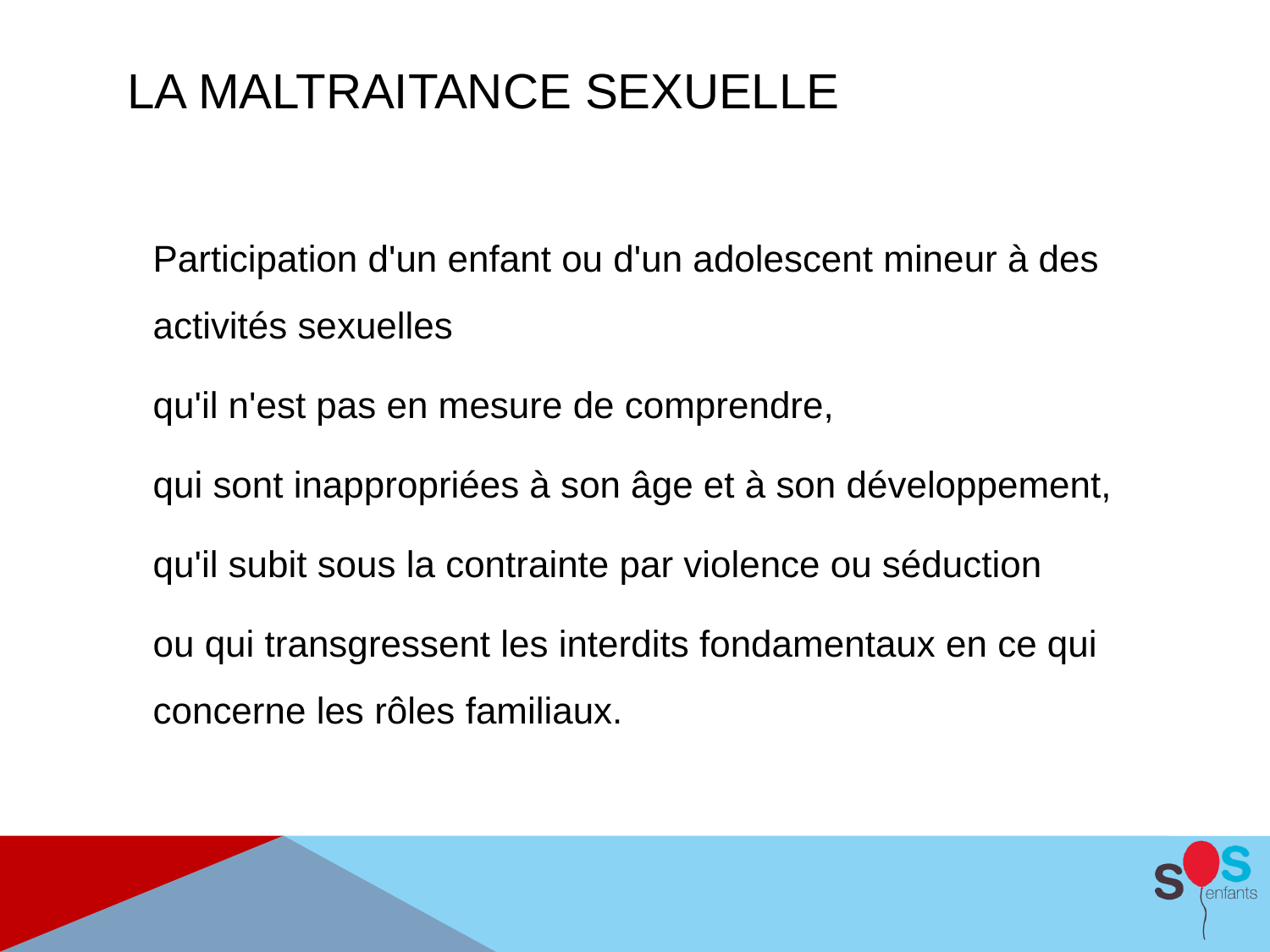

# La maltraitance sexuelle
	Participation d'un enfant ou d'un adolescent mineur à des activités sexuelles
	qu'il n'est pas en mesure de comprendre,
	qui sont inappropriées à son âge et à son développement,
	qu'il subit sous la contrainte par violence ou séduction
	ou qui transgressent les interdits fondamentaux en ce qui concerne les rôles familiaux.